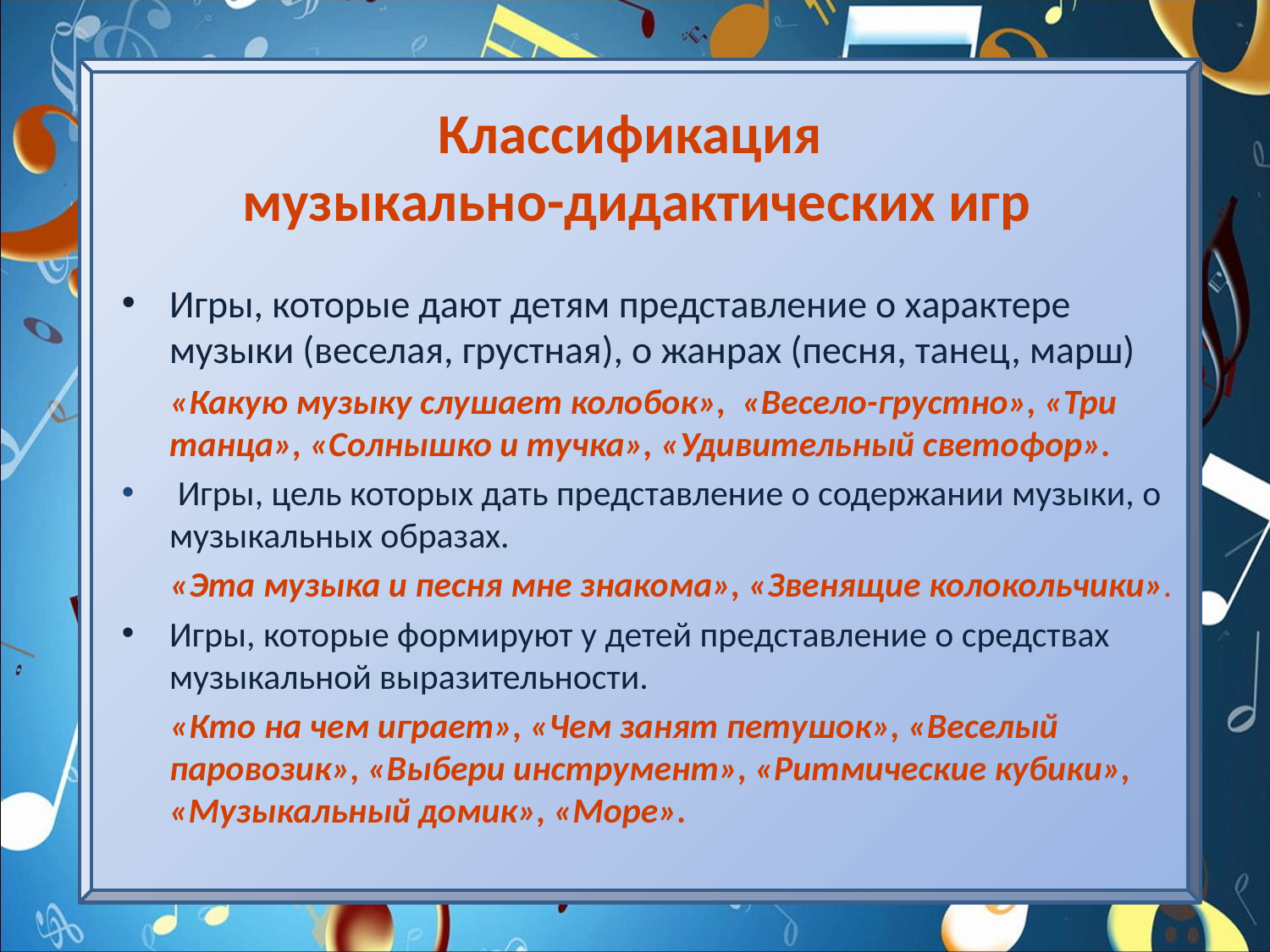

# Классификация музыкально-дидактических игр

Игры, которые дают детям представление о характере музыки (веселая, грустная), о жанрах (песня, танец, марш)
      «Какую музыку слушает колобок»,  «Весело-грустно», «Три танца», «Солнышко и тучка», «Удивительный светофор».
 Игры, цель которых дать представление о содержании музыки, о музыкальных образах.
      «Эта музыка и песня мне знакома», «Звенящие колокольчики».
Игры, которые формируют у детей представление о средствах музыкальной выразительности.
      «Кто на чем играет», «Чем занят петушок», «Веселый паровозик», «Выбери инструмент», «Ритмические кубики», «Музыкальный домик», «Море».